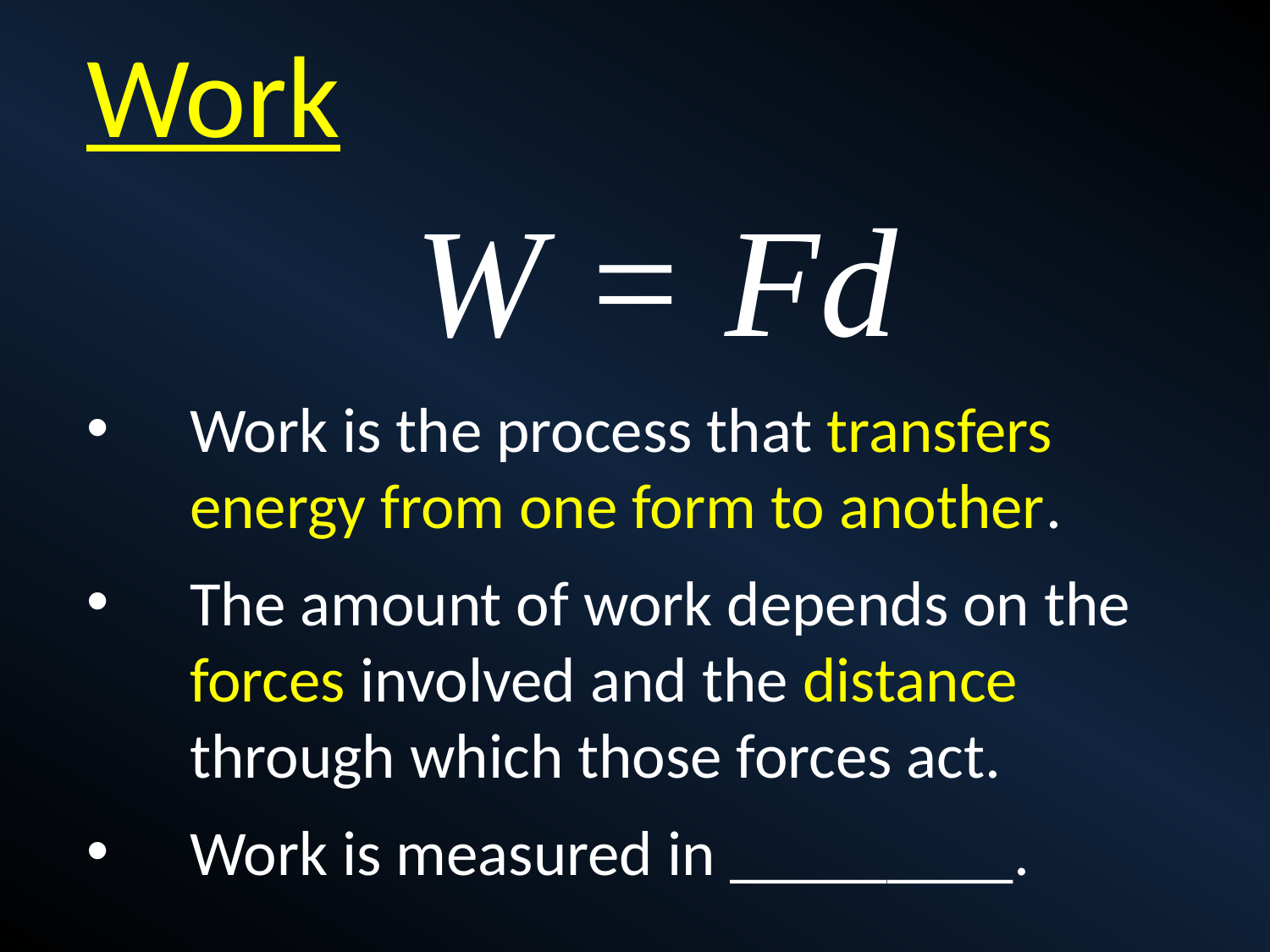

Work
W = Fd
Work is the process that transfers energy from one form to another.
The amount of work depends on the forces involved and the distance through which those forces act.
Work is measured in _________.